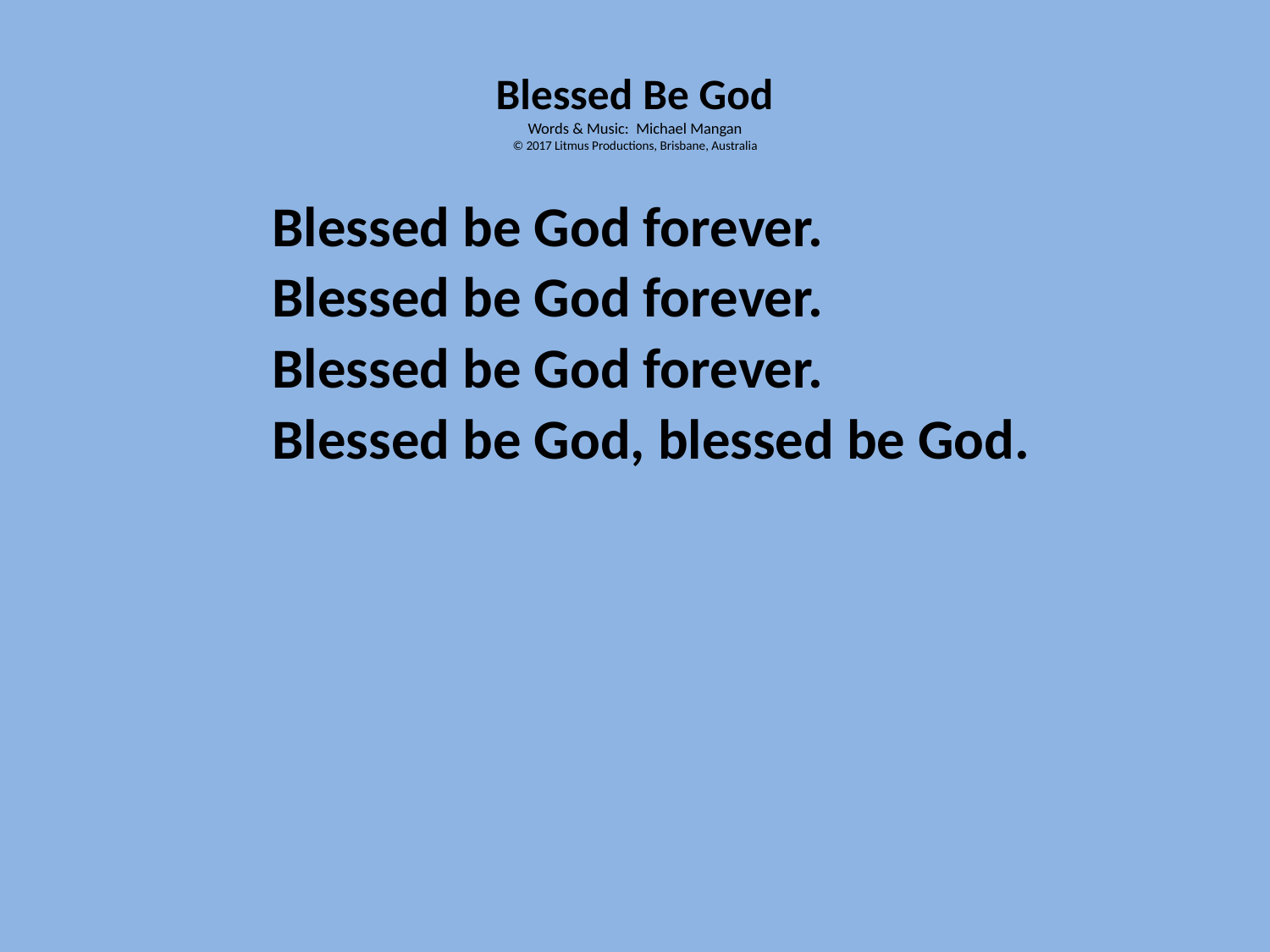

# Blessed Be God Words & Music:  Michael Mangan © 2017 Litmus Productions, Brisbane, Australia
Blessed be God forever.
Blessed be God forever.
Blessed be God forever.
Blessed be God, blessed be God.